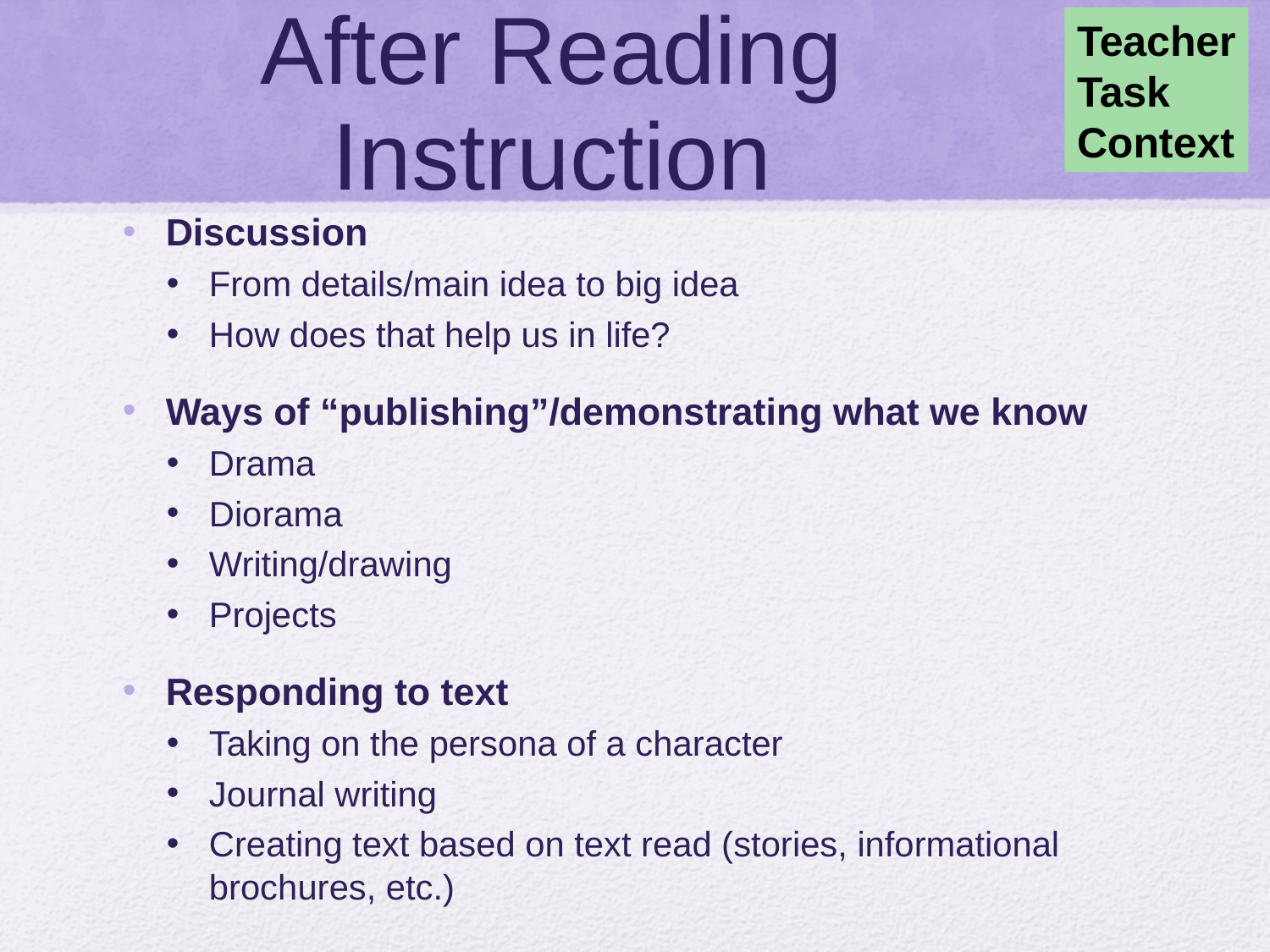

# After Reading Instruction
Teacher
Task
Context
Discussion
From details/main idea to big idea
How does that help us in life?
Ways of “publishing”/demonstrating what we know
Drama
Diorama
Writing/drawing
Projects
Responding to text
Taking on the persona of a character
Journal writing
Creating text based on text read (stories, informational brochures, etc.)